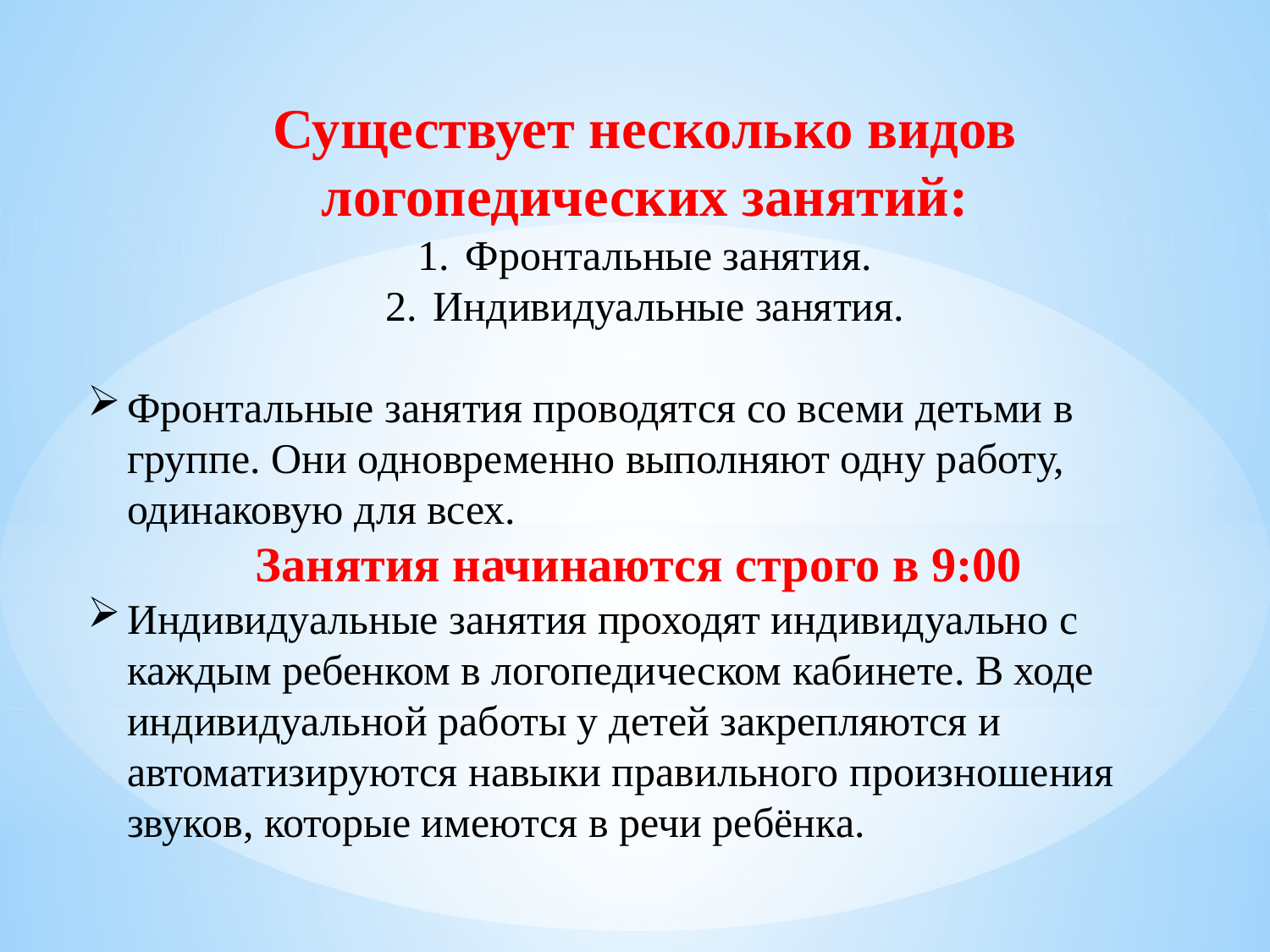

Существует несколько видов логопедических занятий:
Фронтальные занятия.
Индивидуальные занятия.

Фронтальные занятия проводятся со всеми детьми в группе. Они одновременно выполняют одну работу, одинаковую для всех.
Занятия начинаются строго в 9:00
Индивидуальные занятия проходят индивидуально с каждым ребенком в логопедическом кабинете. В ходе индивидуальной работы у детей закрепляются и автоматизируются навыки правильного произношения звуков, которые имеются в речи ребёнка.